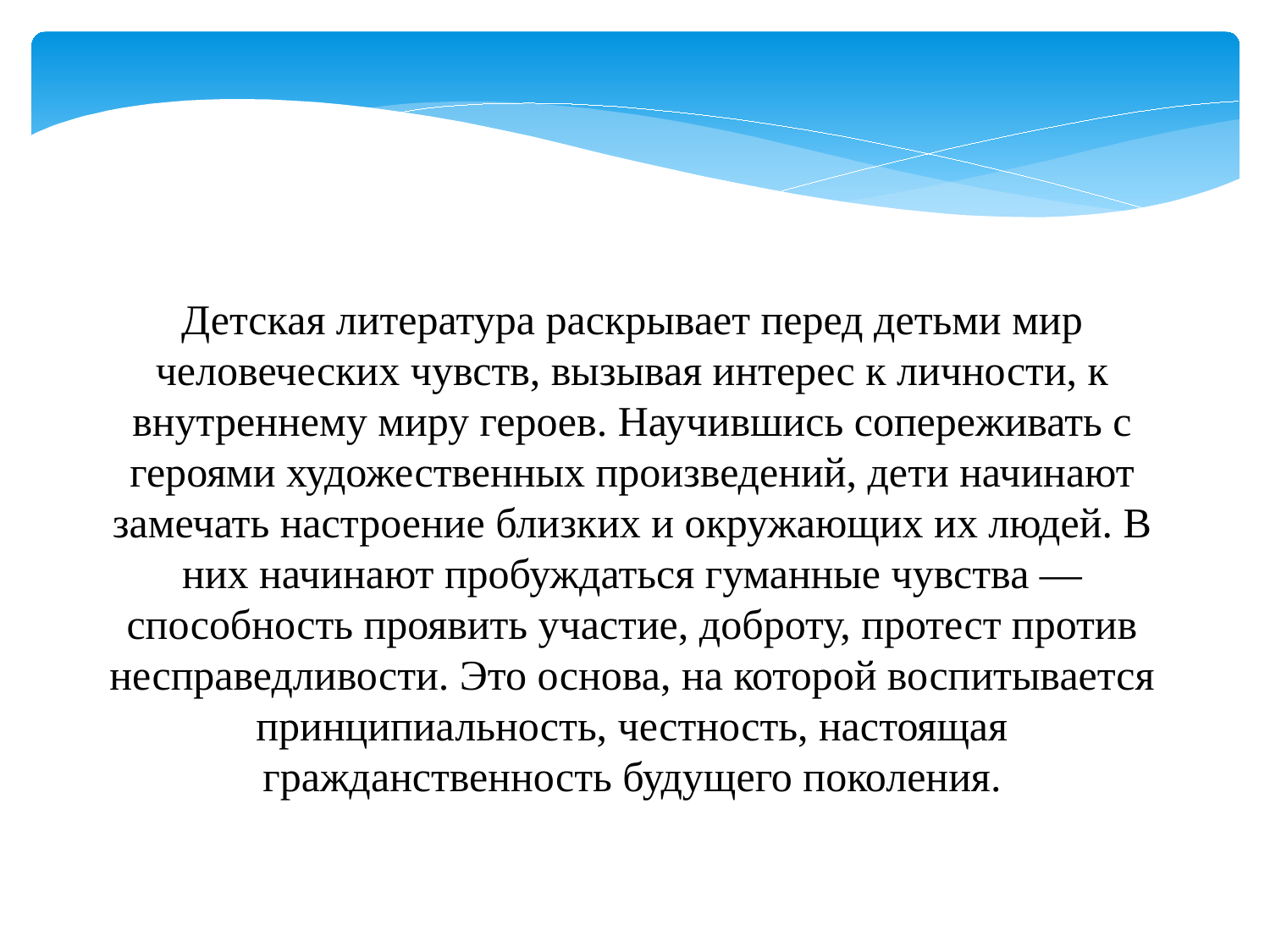

Детская литература раскрывает перед детьми мир человеческих чувств, вызывая интерес к личности, к внутреннему миру героев. Научившись сопереживать с героями художественных произведений, дети начинают замечать настроение близких и окружающих их людей. В них начинают пробуждаться гуманные чувства — способность проявить участие, доброту, протест против несправедливости. Это основа, на которой воспитывается принципиальность, честность, настоящая гражданственность будущего поколения.